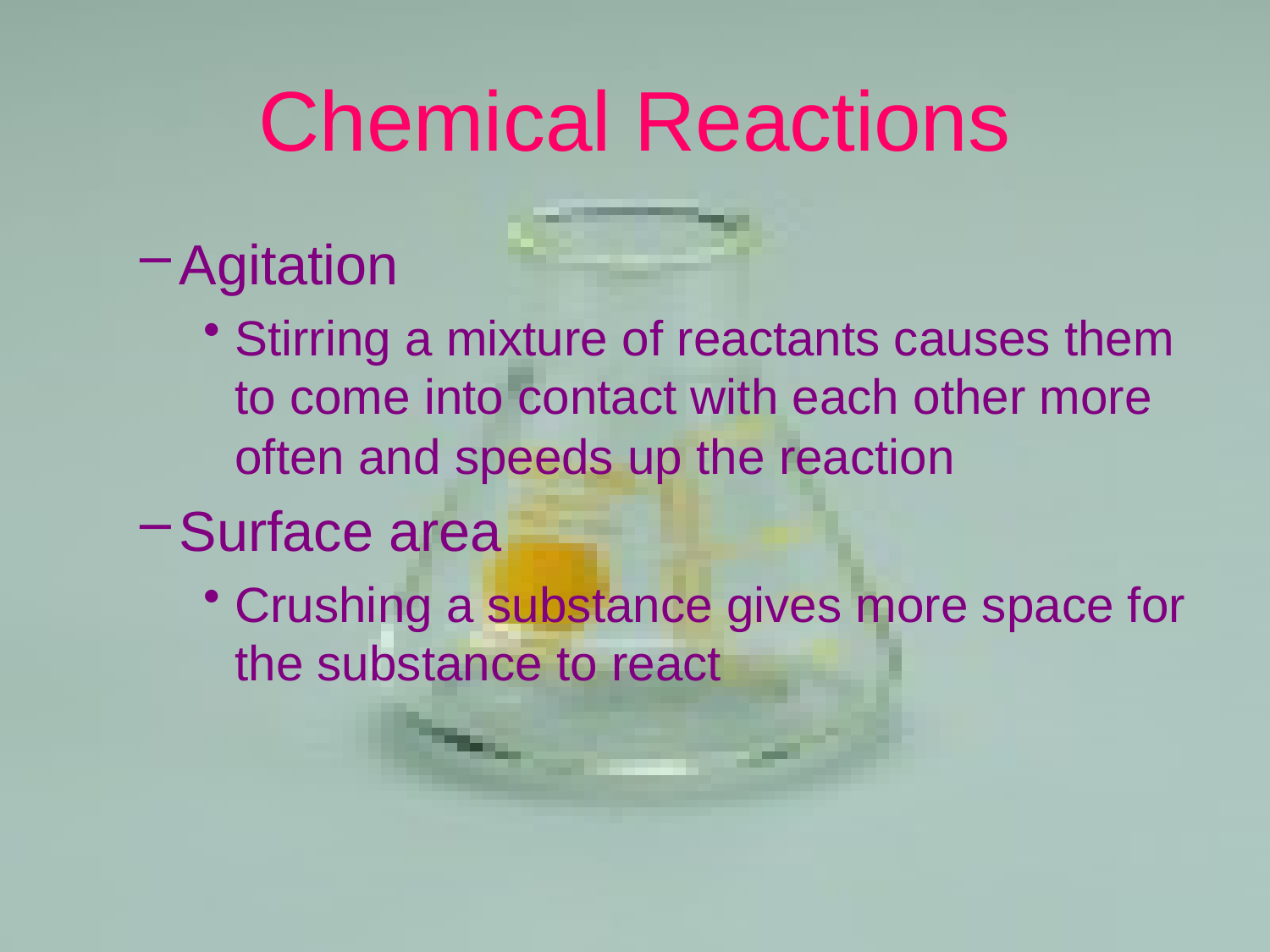

# Chemical Reactions
Agitation
Stirring a mixture of reactants causes them to come into contact with each other more often and speeds up the reaction
Surface area
Crushing a substance gives more space for the substance to react